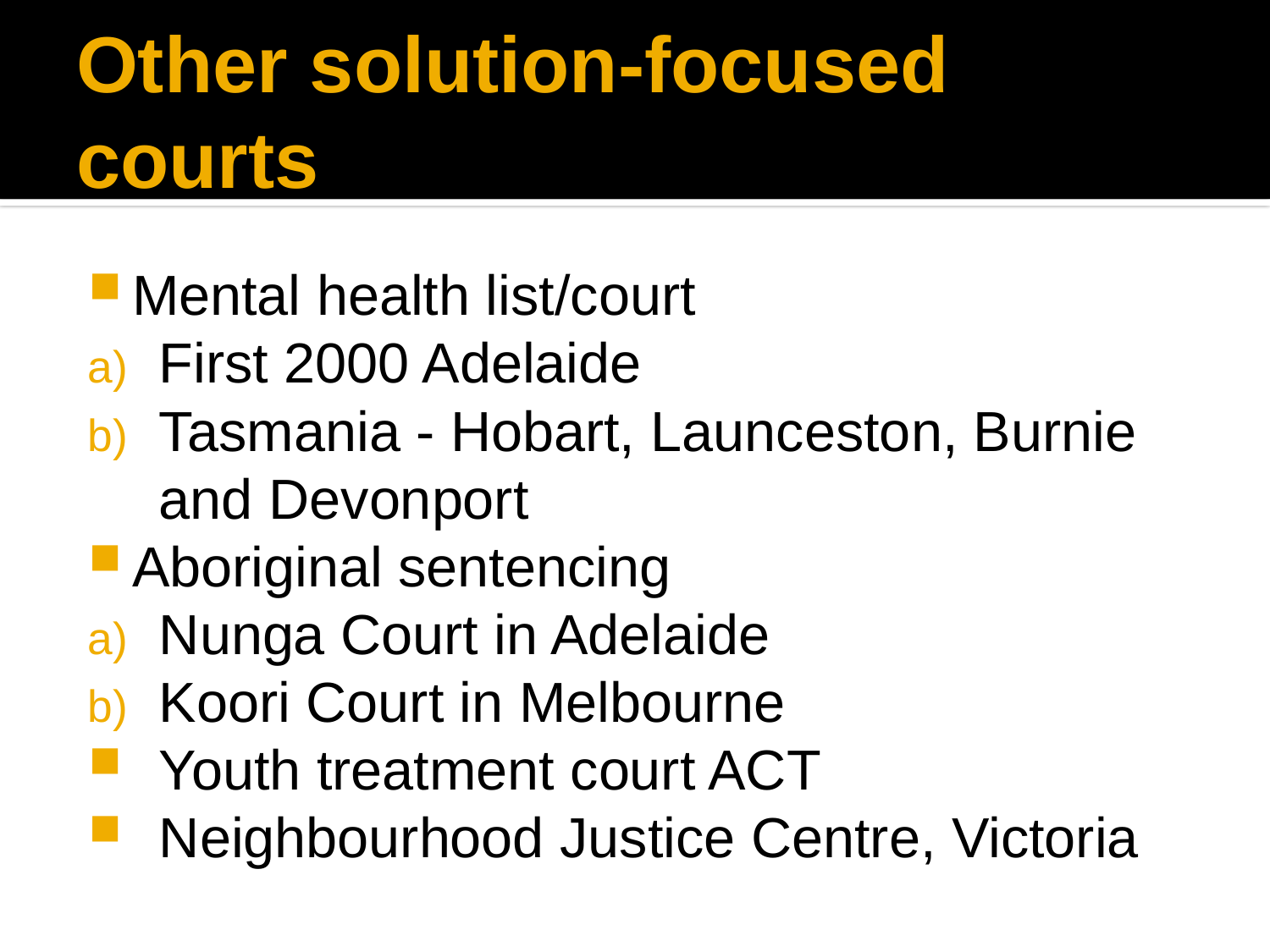

# Other solution-focused courts
Mental health list/court
First 2000 Adelaide
Tasmania - Hobart, Launceston, Burnie and Devonport
Aboriginal sentencing
Nunga Court in Adelaide
Koori Court in Melbourne
Youth treatment court ACT
Neighbourhood Justice Centre, Victoria